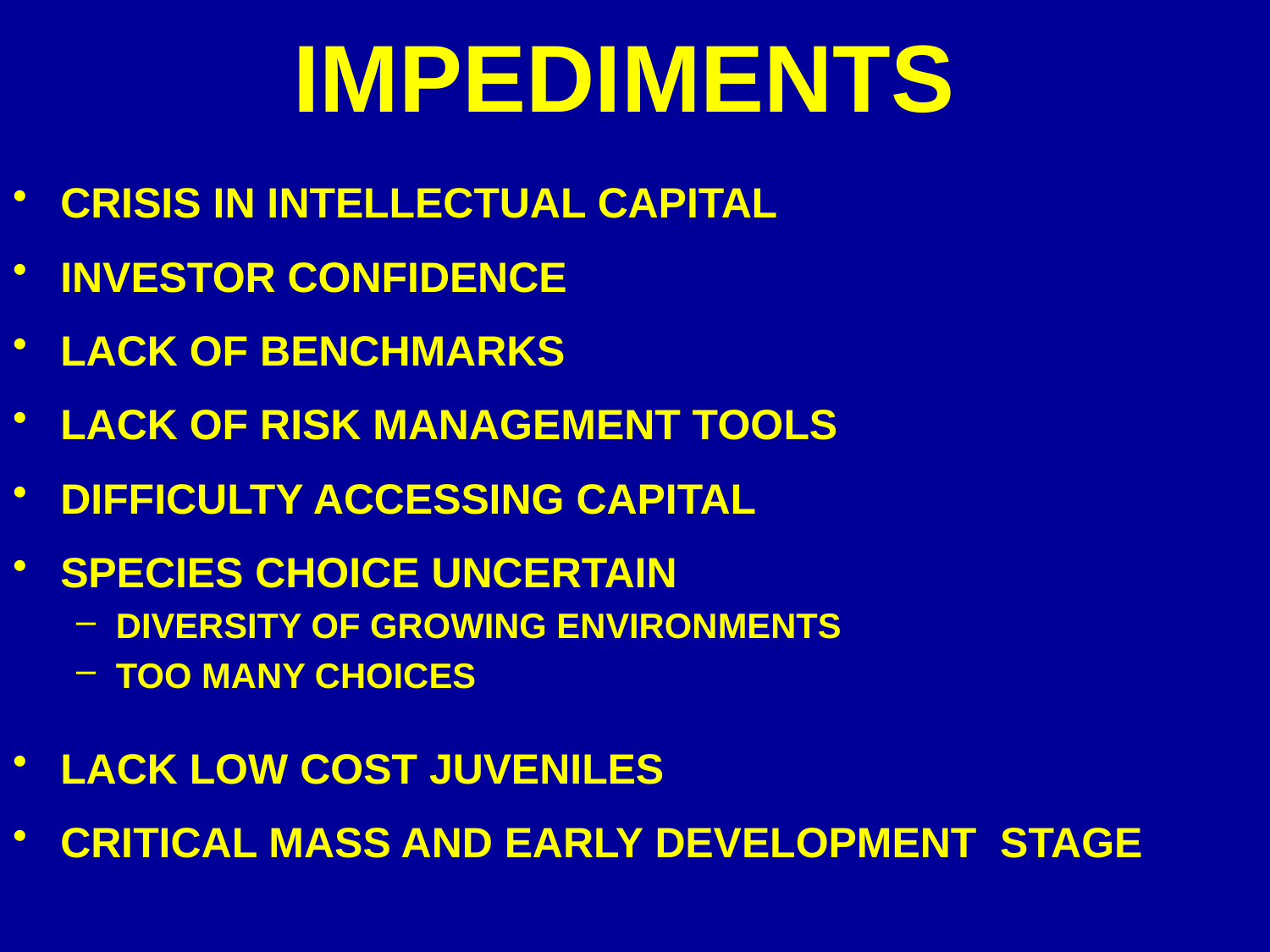

# IMPEDIMENTS
CRISIS IN INTELLECTUAL CAPITAL

INVESTOR CONFIDENCE

LACK OF BENCHMARKS

LACK OF RISK MANAGEMENT TOOLS

DIFFICULTY ACCESSING CAPITAL

SPECIES CHOICE UNCERTAIN
DIVERSITY OF GROWING ENVIRONMENTS
TOO MANY CHOICES

LACK LOW COST JUVENILES

CRITICAL MASS AND EARLY DEVELOPMENT  STAGE